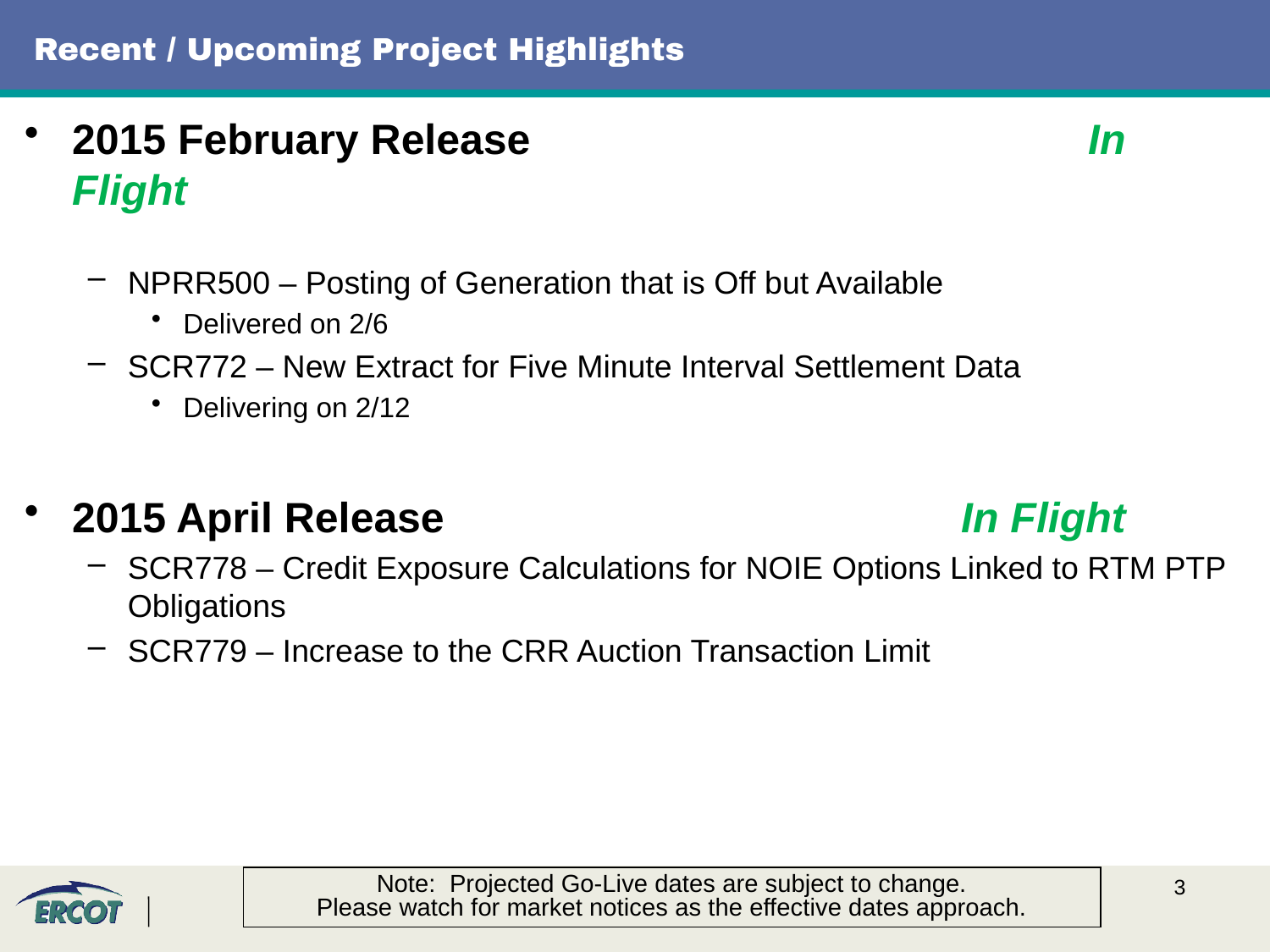

# Recent / Upcoming Project Highlights
2015 February Release			 		In Flight

NPRR500 – Posting of Generation that is Off but Available
Delivered on 2/6
SCR772 – New Extract for Five Minute Interval Settlement Data
Delivering on 2/12

2015 April Release			 		In Flight
SCR778 – Credit Exposure Calculations for NOIE Options Linked to RTM PTP Obligations
SCR779 – Increase to the CRR Auction Transaction Limit

Note:  Projected Go-Live dates are subject to change.
Please watch for market notices as the effective dates approach.